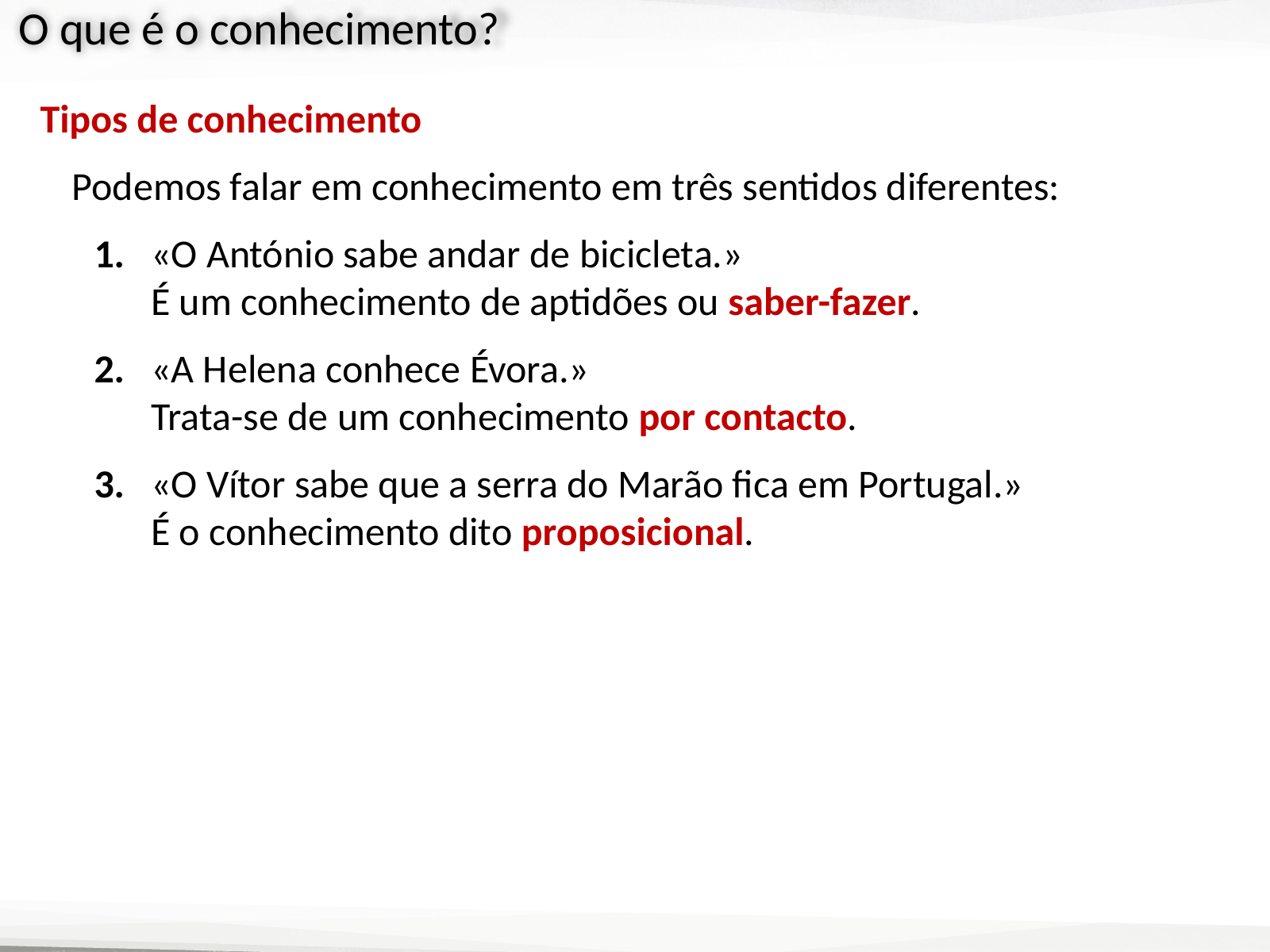

Tipos de conhecimento
Podemos falar em conhecimento em três sentidos diferentes:
 «O António sabe andar de bicicleta.»
 É um conhecimento de aptidões ou saber-fazer.
 «A Helena conhece Évora.»
 Trata-se de um conhecimento por contacto.
 «O Vítor sabe que a serra do Marão fica em Portugal.»
 É o conhecimento dito proposicional.